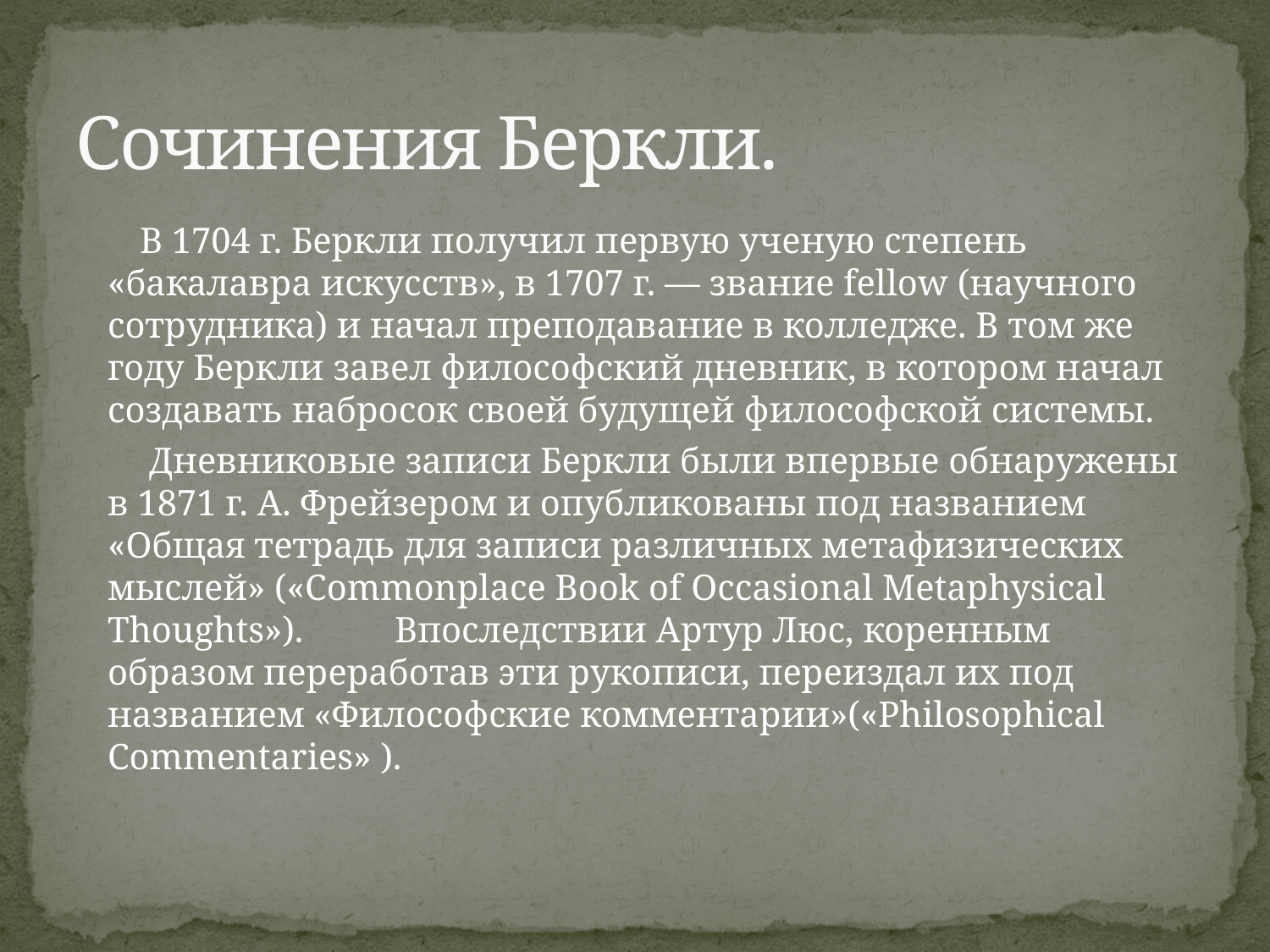

# Сочинения Беркли.
       В 1704 г. Беркли получил первую ученую степень «бакалавра искусств», в 1707 г. — звание fellow (научного сотрудника) и начал преподавание в колледже. В том же году Беркли завел философский дневник, в котором начал создавать набросок своей будущей философской системы.
        Дневниковые записи Беркли были впервые обнаружены в 1871 г. А. Фрейзером и опубликованы под названием «Общая тетрадь для записи различных метафизических мыслей» («Commonplace Book of Occasional Metaphysical Thoughts»).          Впоследствии Артур Люс, коренным образом переработав эти рукописи, переиздал их под названием «Философские комментарии»(«Philosophical Commentaries» ).